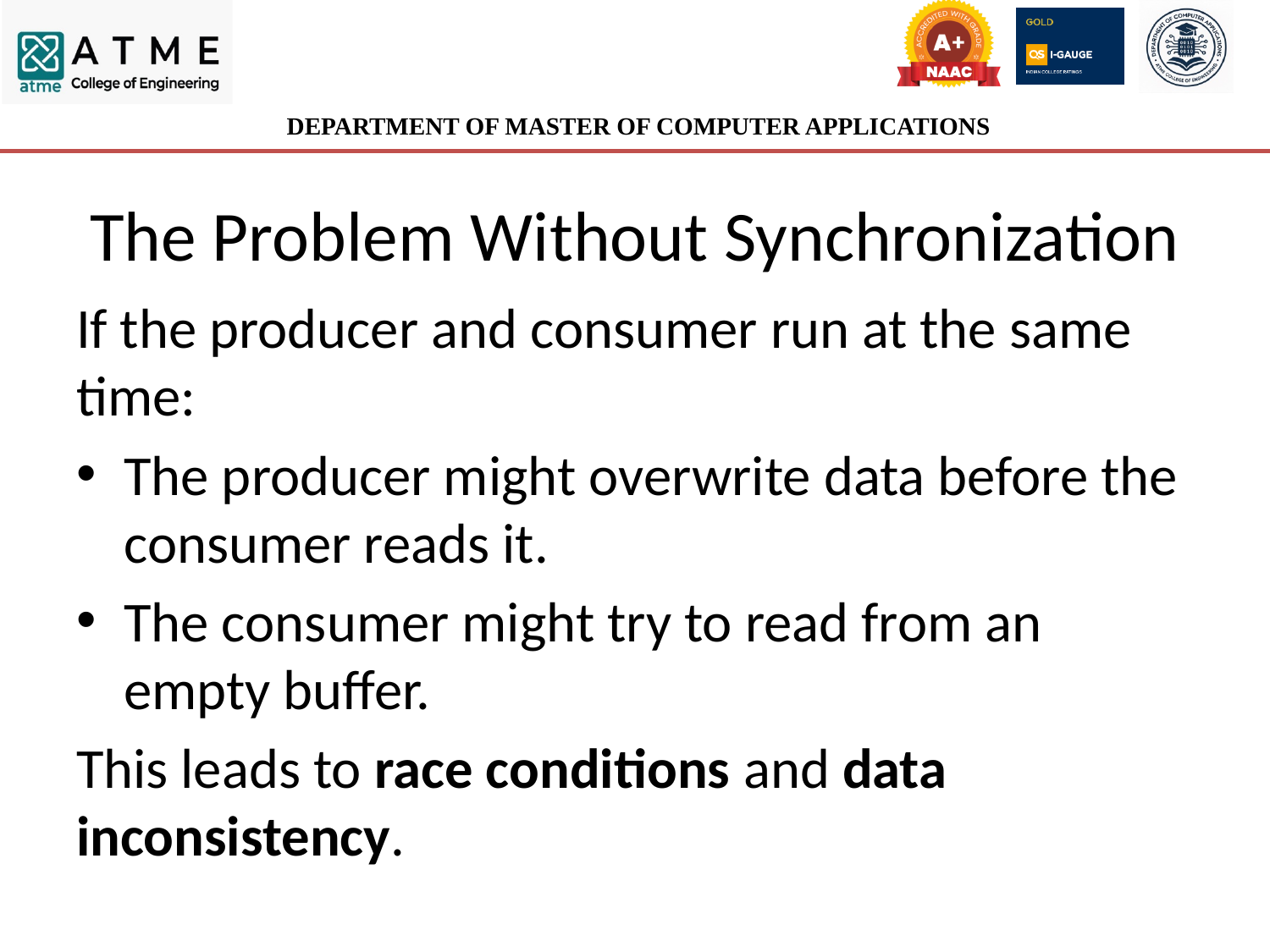

# The Problem Without Synchronization
If the producer and consumer run at the same time:
The producer might overwrite data before the consumer reads it.
The consumer might try to read from an empty buffer.
This leads to race conditions and data inconsistency.